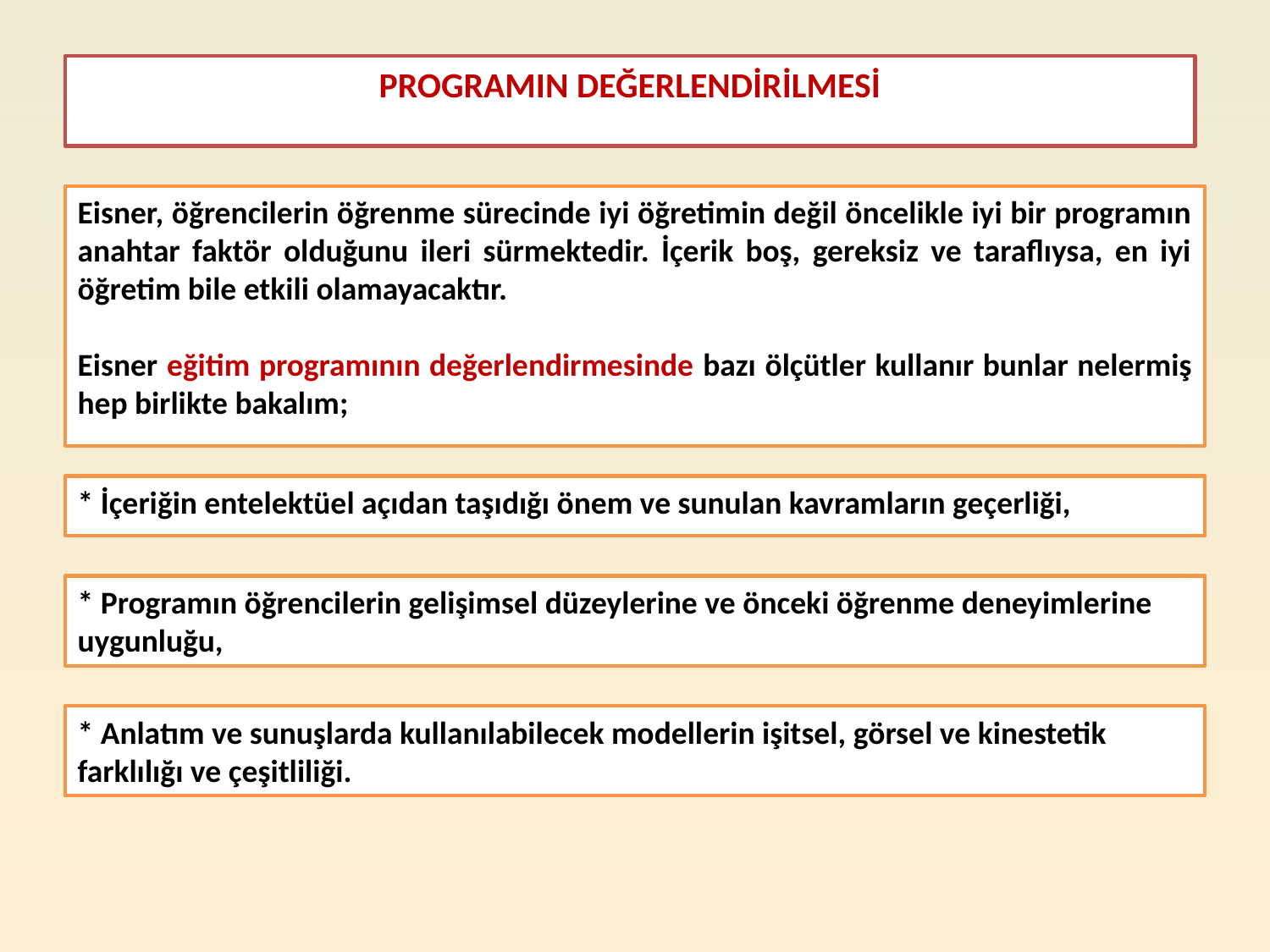

PROGRAMIN DEĞERLENDİRİLMESİ

Eisner, öğrencilerin öğrenme sürecinde iyi öğretimin değil öncelikle iyi bir programın anahtar faktör olduğunu ileri sürmektedir. İçerik boş, gereksiz ve taraflıysa, en iyi öğretim bile etkili olamayacaktır.

Eisner eğitim programının değerlendirmesinde bazı ölçütler kullanır bunlar nelermiş hep birlikte bakalım;

* İçeriğin entelektüel açıdan taşıdığı önem ve sunulan kavramların geçerliği,

* Programın öğrencilerin gelişimsel düzeylerine ve önceki öğrenme deneyimlerine uygunluğu,

* Anlatım ve sunuşlarda kullanılabilecek modellerin işitsel, görsel ve kinestetik farklılığı ve çeşitliliği.